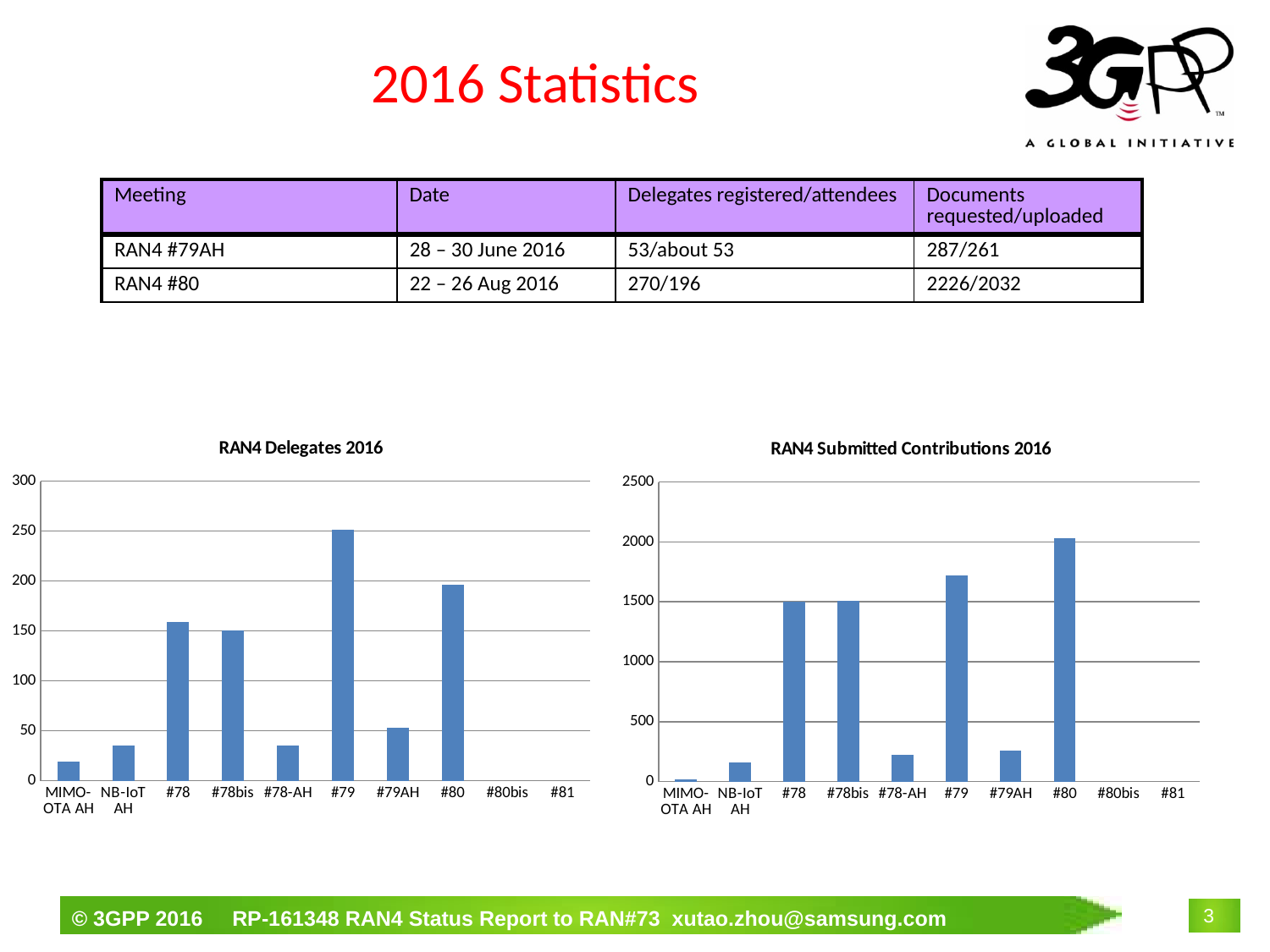

# 2016 Statistics
| Meeting | Date | Delegates registered/attendees | Documents requested/uploaded |
| --- | --- | --- | --- |
| RAN4 #79AH | 28 – 30 June 2016 | 53/about 53 | 287/261 |
| RAN4 #80 | 22 – 26 Aug 2016 | 270/196 | 2226/2032 |

### Chart:

| Category | RAN4 Delegates 2016 |
|---|---|
| MIMO-OTA AH | 19.0 |
| NB-IoT AH | 35.0 |
| #78 | 159.0 |
| #78bis | 150.0 |
| #78-AH | 35.0 |
| #79 | 251.0 |
| #79AH | 53.0 |
| #80 | 196.0 |
| #80bis | None |
| #81 | None |

### Chart:

| Category | RAN4 Submitted Contributions 2016 |
|---|---|
| MIMO-OTA AH | 19.0 |
| NB-IoT AH | 156.0 |
| #78 | 1500.0 |
| #78bis | 1510.0 |
| #78-AH | 222.0 |
| #79 | 1720.0 |
| #79AH | 261.0 |
| #80 | 2032.0 |
| #80bis | None |
| #81 | None |